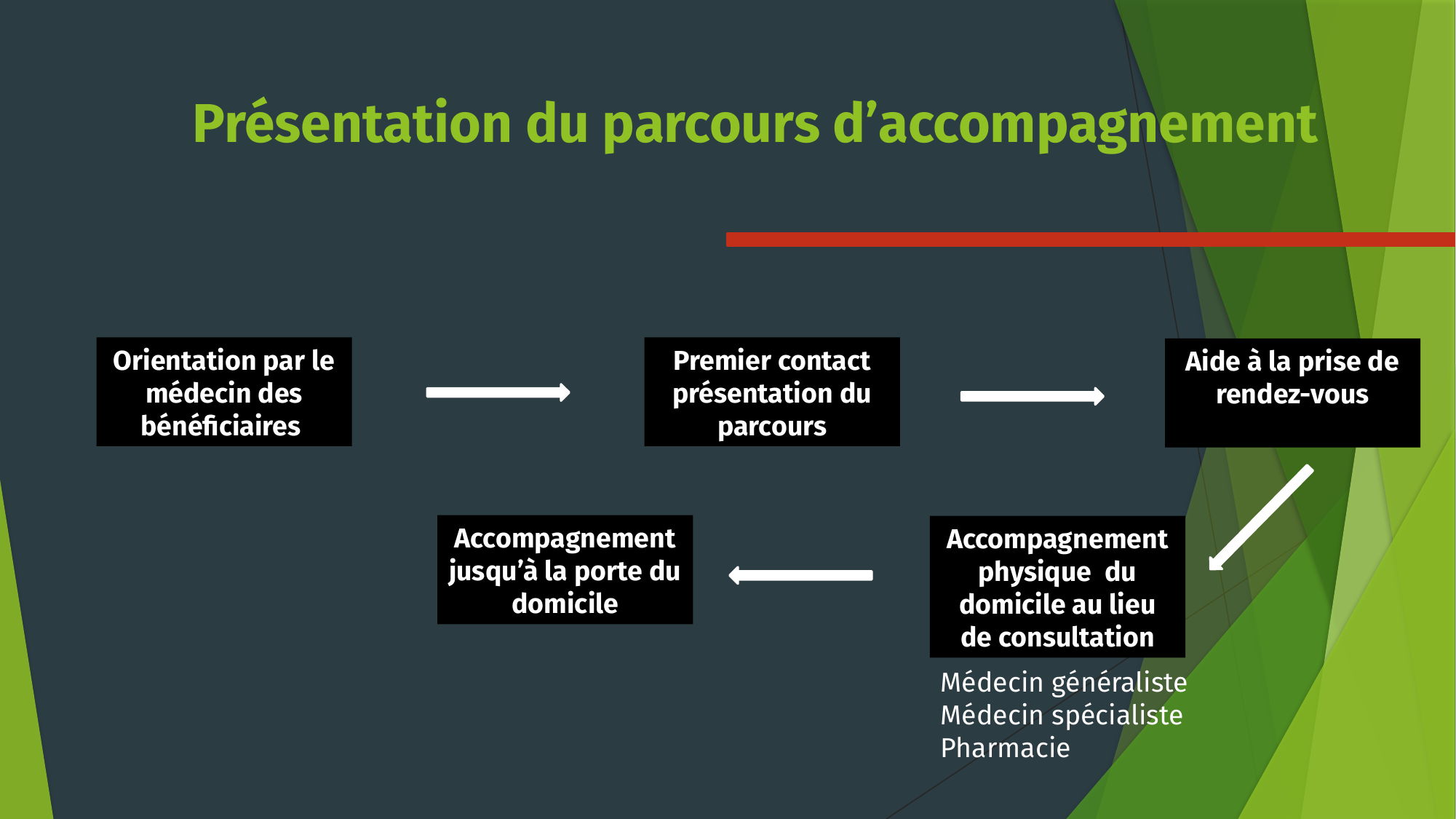

# Présentation du parcours d’accompagnement

Orientation par le médecin des bénéficiaires
Premier contact présentation du parcours
Aide à la prise de rendez-vous

Accompagnement jusqu’à la porte du domicile
Accompagnement physique  du domicile au lieu de consultation

Médecin généraliste
Médecin spécialiste
Pharmacie